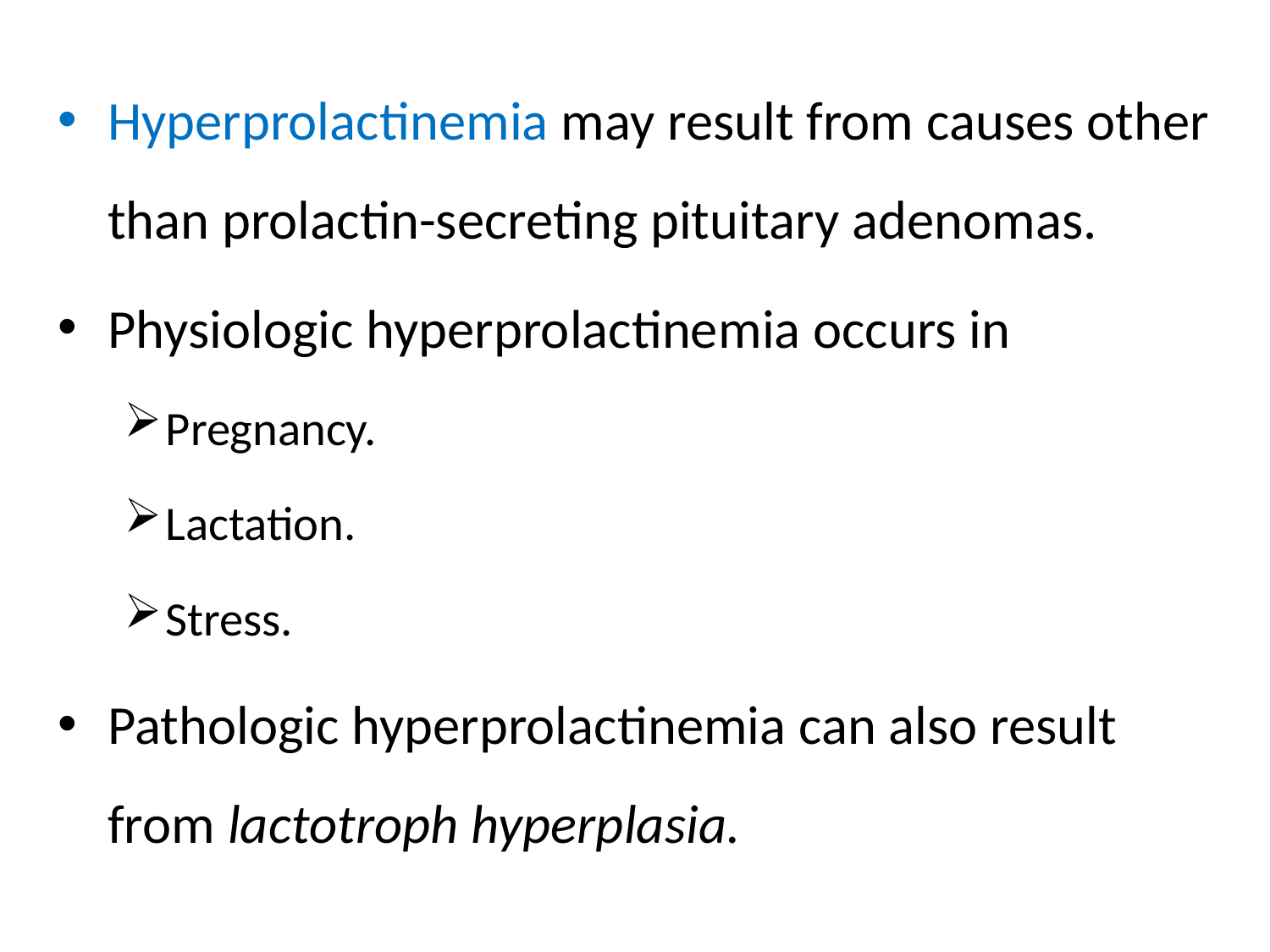

Hyperprolactinemia may result from causes other than prolactin-secreting pituitary adenomas.
Physiologic hyperprolactinemia occurs in
Pregnancy.
Lactation.
Stress.
Pathologic hyperprolactinemia can also result from lactotroph hyperplasia.